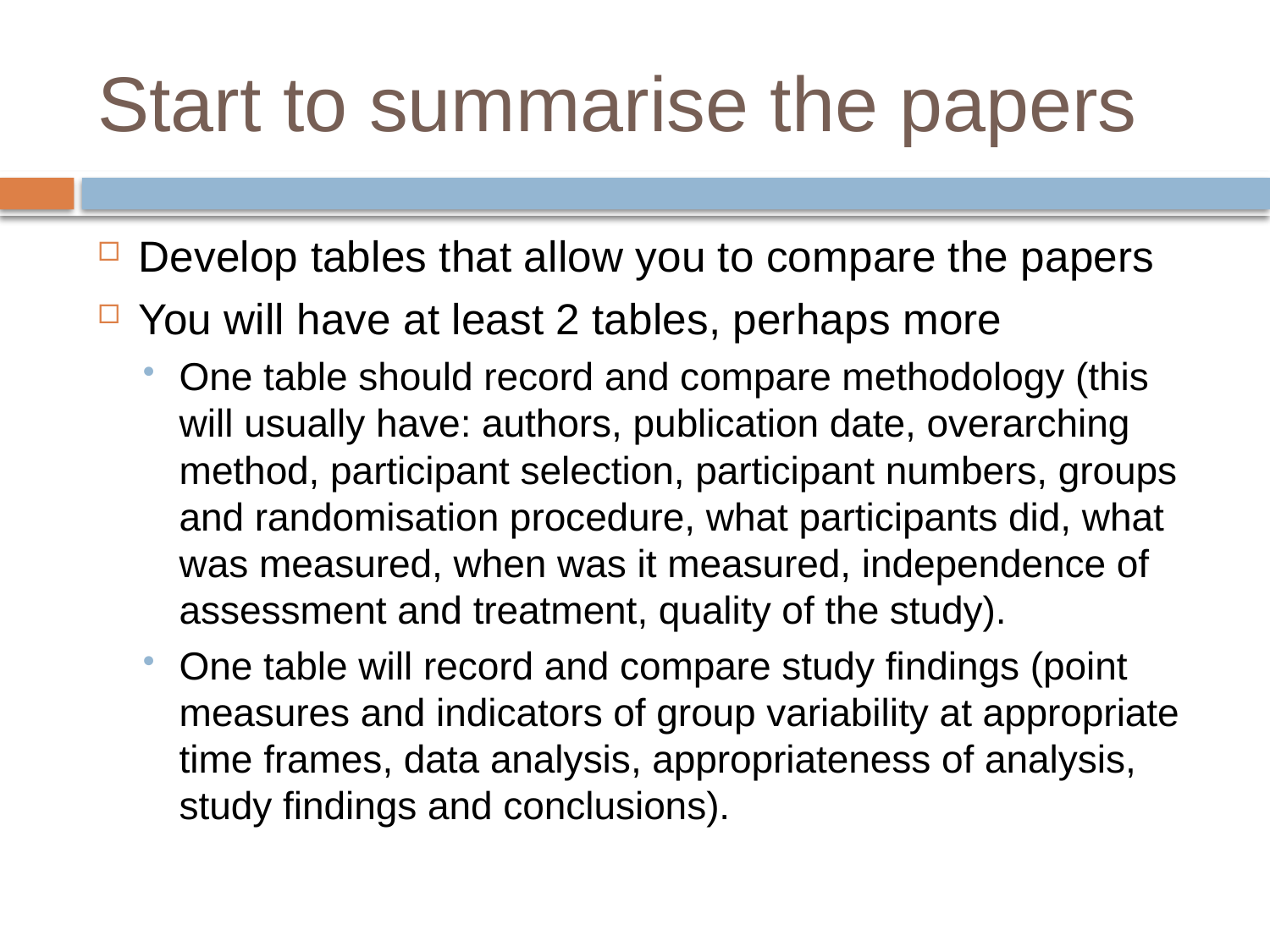

# Start to summarise the papers
Develop tables that allow you to compare the papers
You will have at least 2 tables, perhaps more
One table should record and compare methodology (this will usually have: authors, publication date, overarching method, participant selection, participant numbers, groups and randomisation procedure, what participants did, what was measured, when was it measured, independence of assessment and treatment, quality of the study).
One table will record and compare study findings (point measures and indicators of group variability at appropriate time frames, data analysis, appropriateness of analysis, study findings and conclusions).